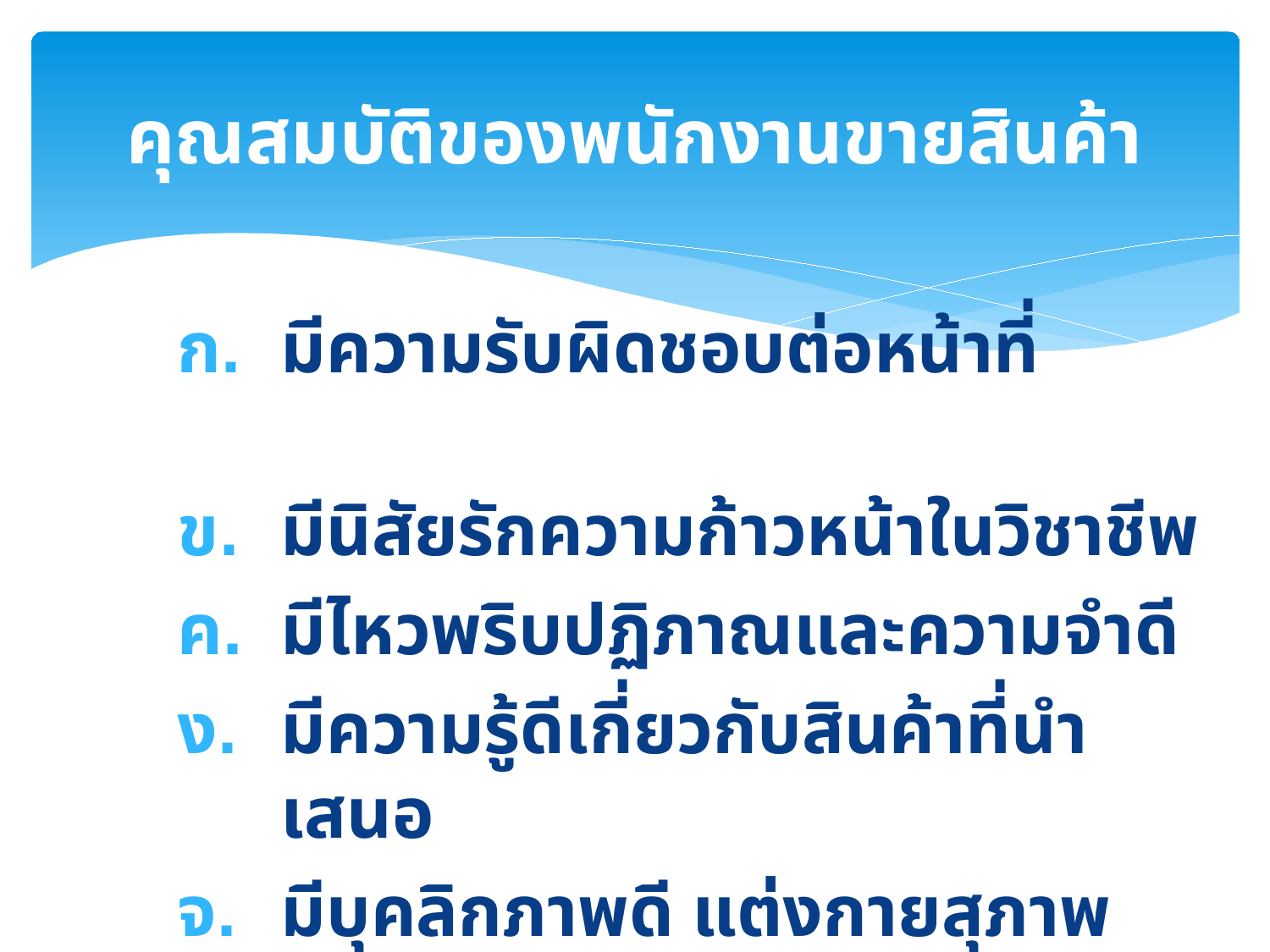

# คุณสมบัติของพนักงานขายสินค้า
มีความรับผิดชอบต่อหน้าที่
มีนิสัยรักความก้าวหน้าในวิชาชีพ
มีไหวพริบปฏิภาณและความจำดี
มีความรู้ดีเกี่ยวกับสินค้าที่นำเสนอ
มีบุคลิกภาพดี แต่งกายสุภาพเรียบร้อย